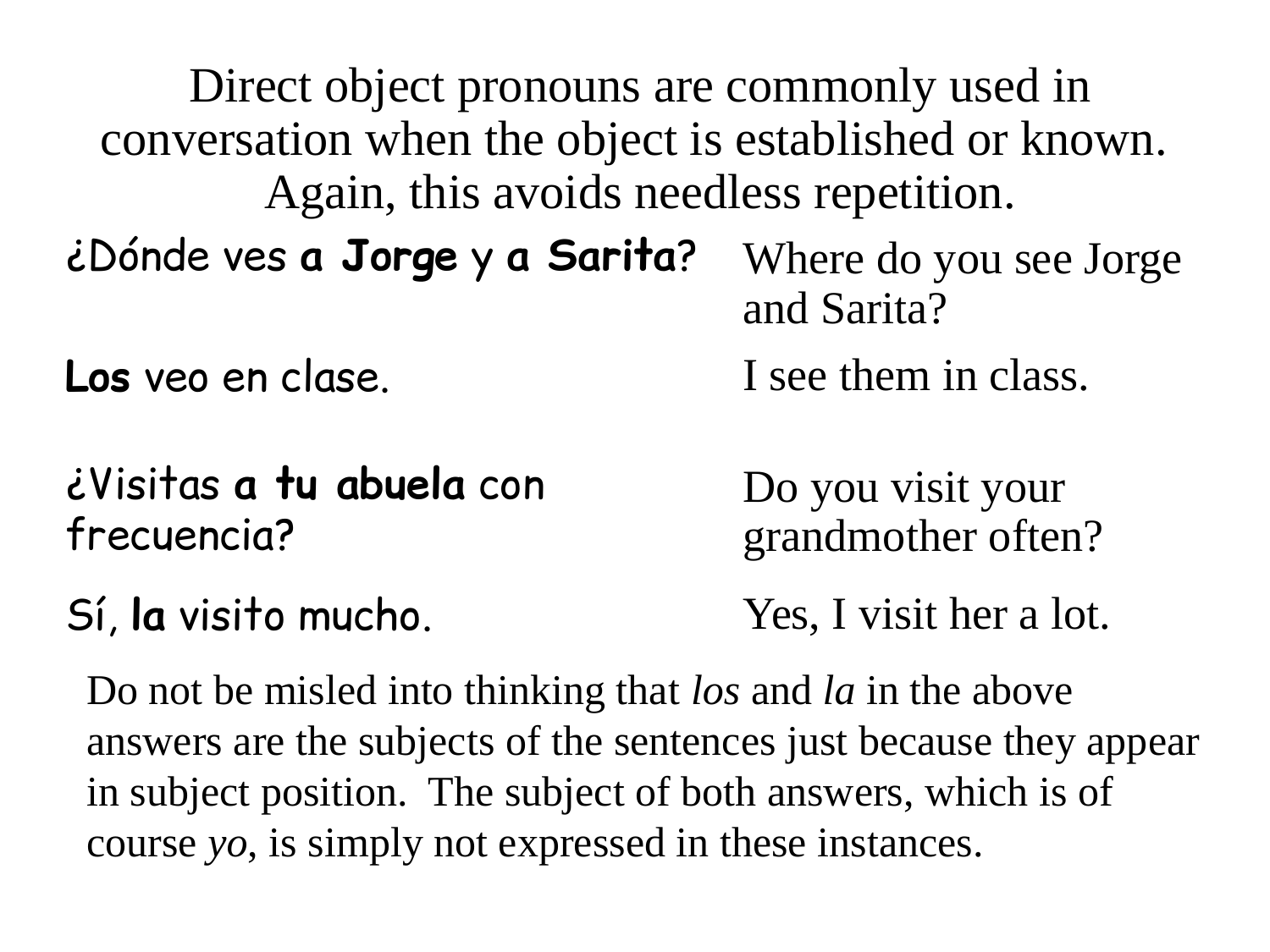

Direct object pronouns are commonly used in conversation when the object is established or known.  Again, this avoids needless repetition.
¿Dónde ves a Jorge y a Sarita?
Where do you see Jorge and Sarita?
I see them in class.
Los veo en clase.
¿Visitas a tu abuela con frecuencia?
Do you visit your grandmother often?
Yes, I visit her a lot.
Sí, la visito mucho.
Do not be misled into thinking that los and la in the above answers are the subjects of the sentences just because they appear in subject position.  The subject of both answers, which is of course yo, is simply not expressed in these instances.